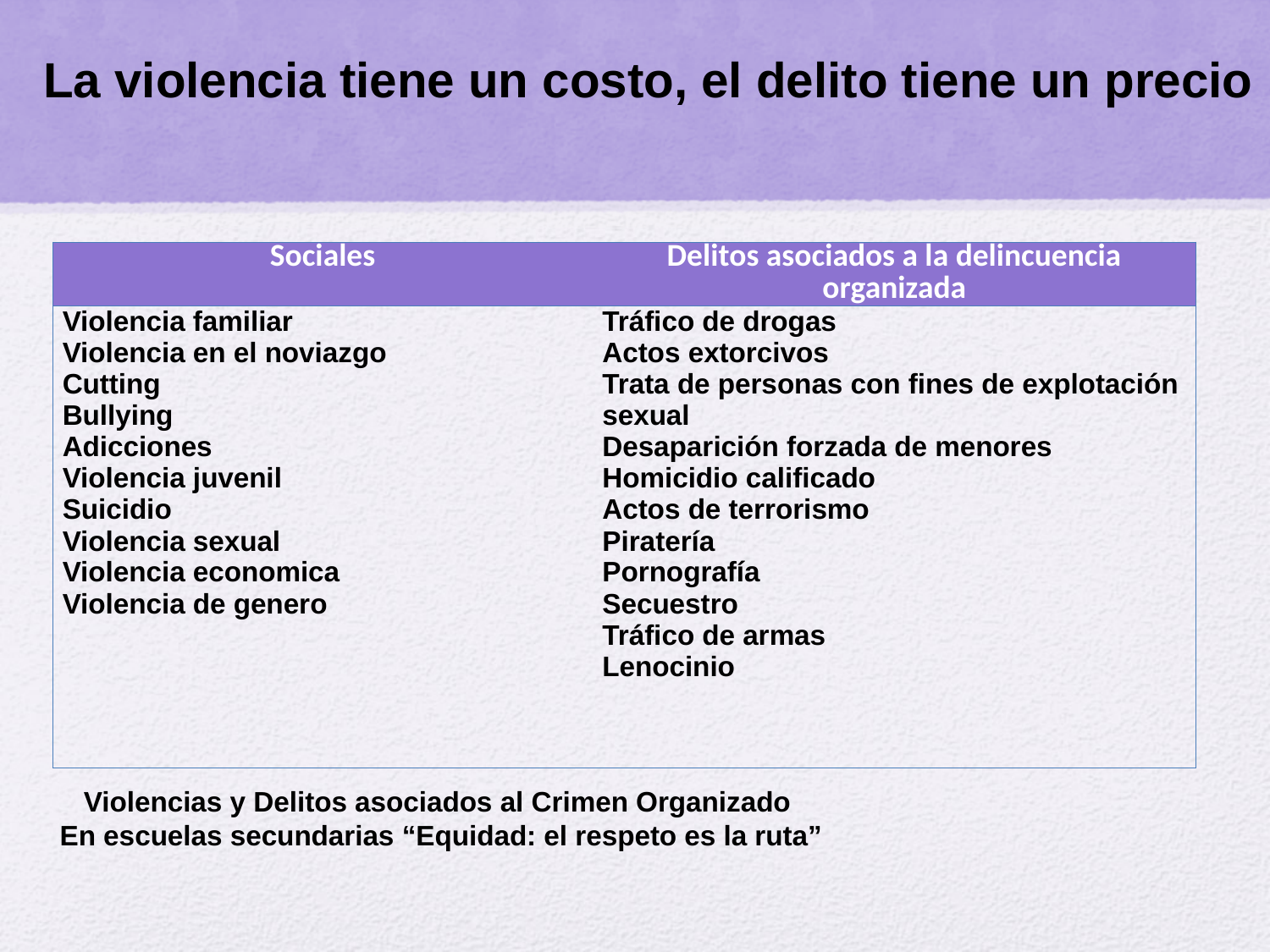

La violencia tiene un costo, el delito tiene un precio
| Sociales | Delitos asociados a la delincuencia organizada |
| --- | --- |
| Violencia familiar Violencia en el noviazgo Cutting Bullying Adicciones Violencia juvenil Suicidio Violencia sexual Violencia economica Violencia de genero | Tráfico de drogas Actos extorcivos Trata de personas con fines de explotación sexual Desaparición forzada de menores Homicidio calificado Actos de terrorismo Piratería Pornografía Secuestro Tráfico de armas Lenocinio |
Violencias y Delitos asociados al Crimen Organizado
En escuelas secundarias “Equidad: el respeto es la ruta”